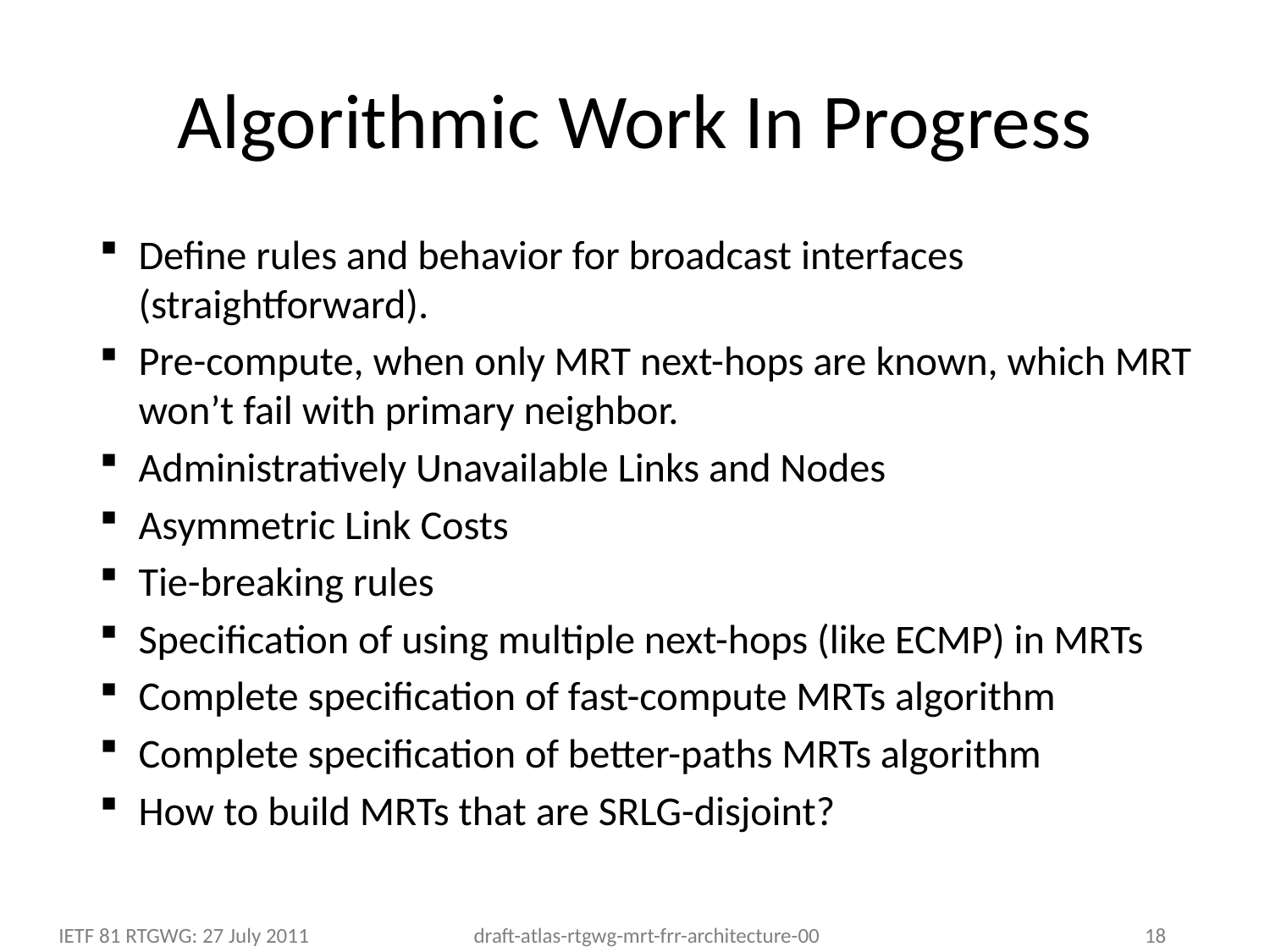

# Algorithmic Work In Progress
Define rules and behavior for broadcast interfaces (straightforward).
Pre-compute, when only MRT next-hops are known, which MRT won’t fail with primary neighbor.
Administratively Unavailable Links and Nodes
Asymmetric Link Costs
Tie-breaking rules
Specification of using multiple next-hops (like ECMP) in MRTs
Complete specification of fast-compute MRTs algorithm
Complete specification of better-paths MRTs algorithm
How to build MRTs that are SRLG-disjoint?